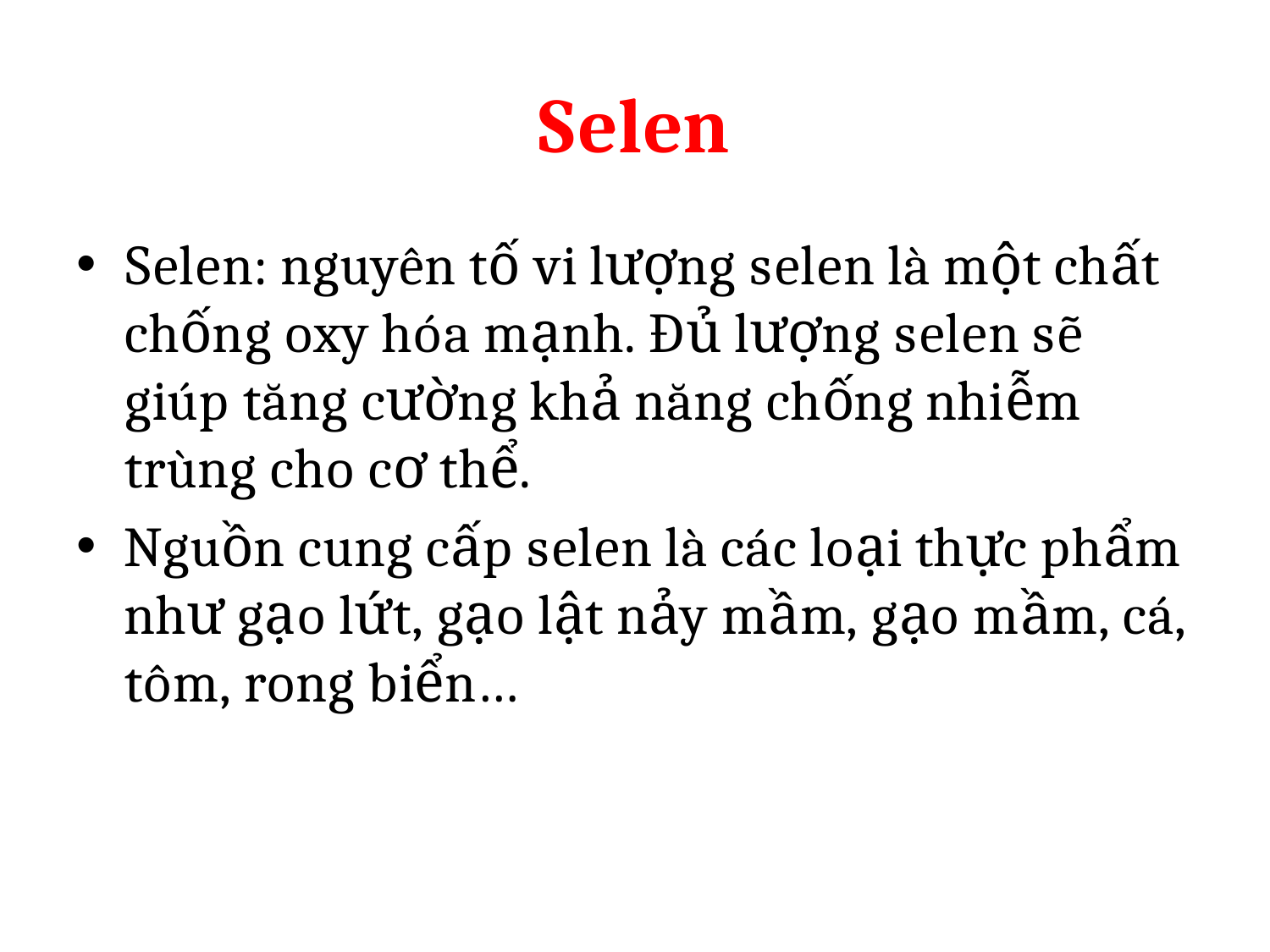

# Selen
Selen: nguyên tố vi lượng selen là một chất chống oxy hóa mạnh. Đủ lượng selen sẽ giúp tăng cường khả năng chống nhiễm trùng cho cơ thể.
Nguồn cung cấp selen là các loại thực phẩm như gạo lứt, gạo lật nảy mầm, gạo mầm, cá, tôm, rong biển…